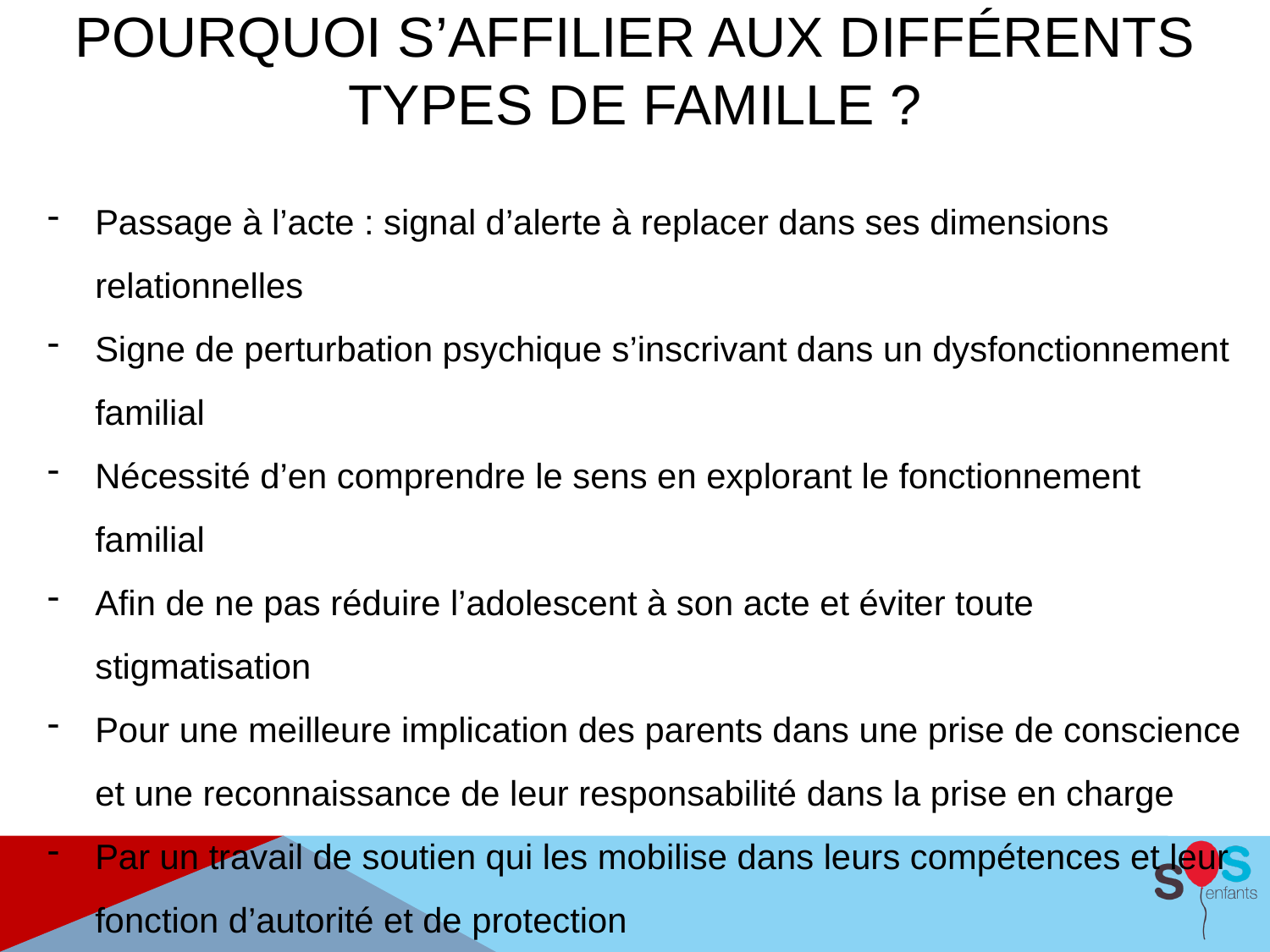

POURQUOI S’AFFILIER AUX DIFFÉRENTS TYPES DE FAMILLE ?
Passage à l’acte : signal d’alerte à replacer dans ses dimensions relationnelles
Signe de perturbation psychique s’inscrivant dans un dysfonctionnement familial
Nécessité d’en comprendre le sens en explorant le fonctionnement familial
Afin de ne pas réduire l’adolescent à son acte et éviter toute stigmatisation
Pour une meilleure implication des parents dans une prise de conscience et une reconnaissance de leur responsabilité dans la prise en charge
Par un travail de soutien qui les mobilise dans leurs compétences et leur fonction d’autorité et de protection